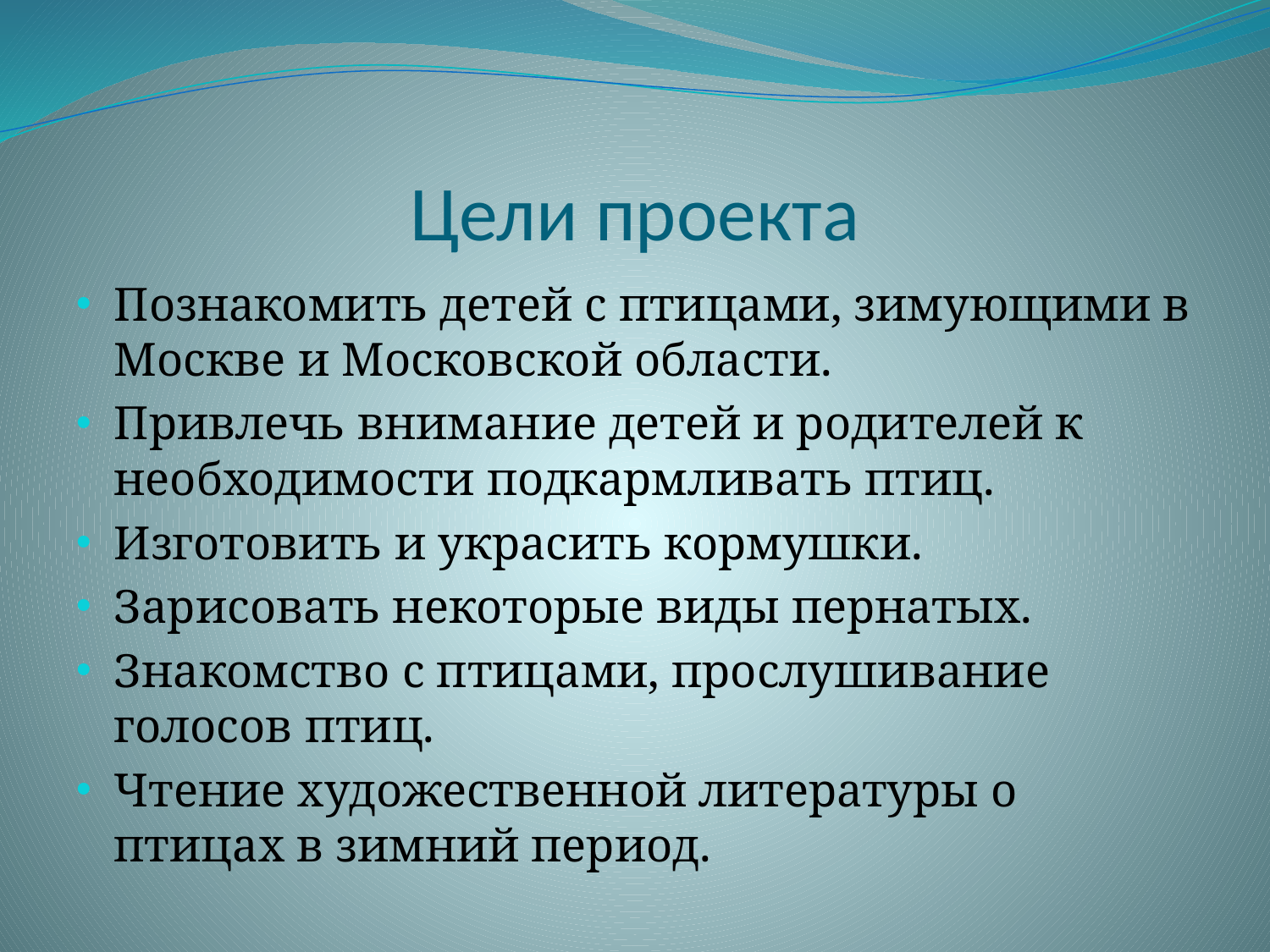

# Цели проекта
Познакомить детей с птицами, зимующими в Москве и Московской области.
Привлечь внимание детей и родителей к необходимости подкармливать птиц.
Изготовить и украсить кормушки.
Зарисовать некоторые виды пернатых.
Знакомство с птицами, прослушивание голосов птиц.
Чтение художественной литературы о птицах в зимний период.